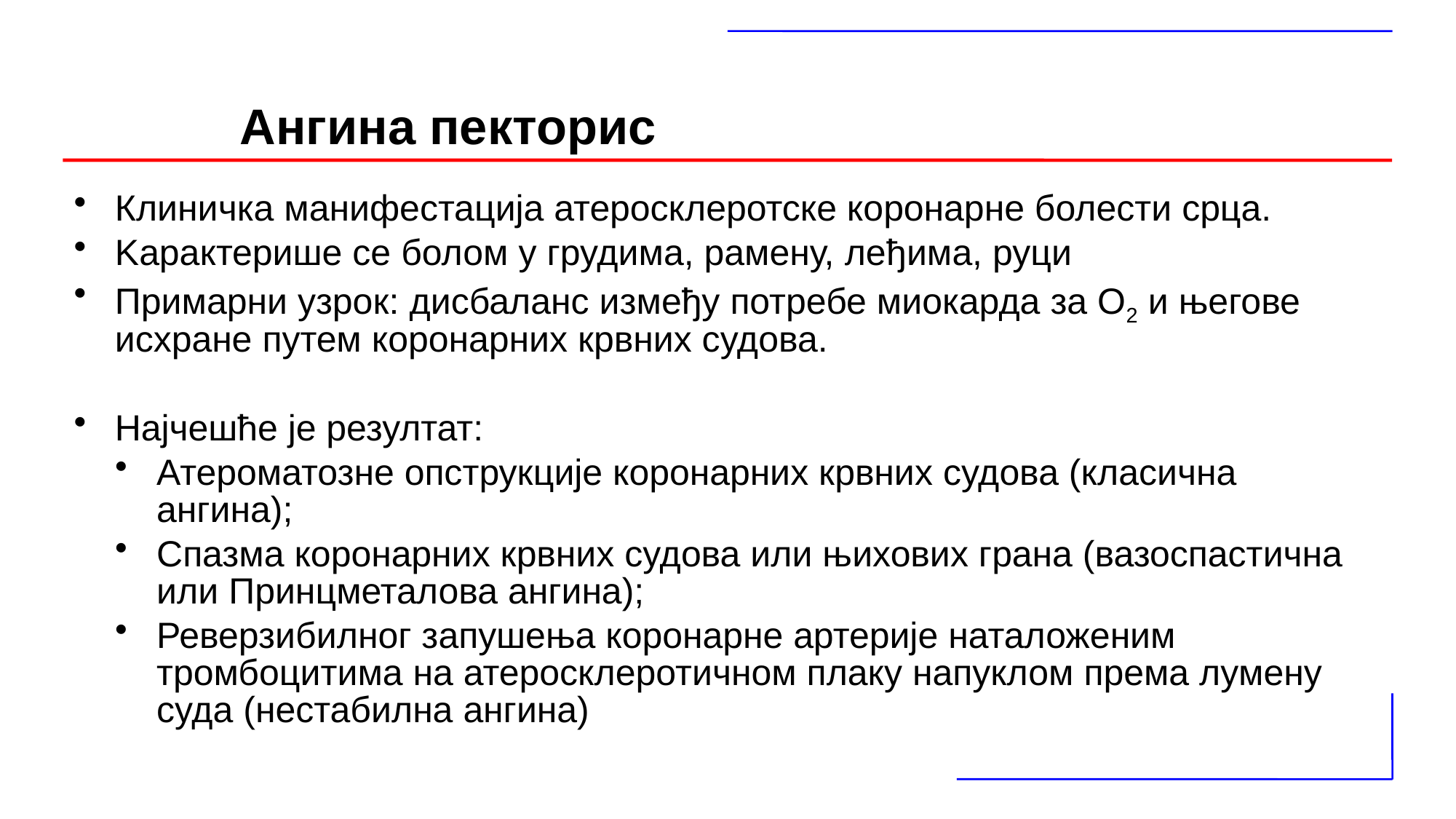

# Ангина пекторис
Клиничка манифестација атеросклеротске коронарне болести срца.
Kарактерише се болом у грудима, рамену, леђима, руци
Примарни узрок: дисбаланс између потребе миокарда за О2 и његове исхране путем коронарних крвних судова.

Најчешће је резултат:
Атероматозне опструкције коронарних крвних судова (класична ангина);
Спазма коронарних крвних судова или њихових грана (вазоспастична или Принцметалова ангина);
Реверзибилног запушења коронарне артерије наталоженим тромбоцитима на атеросклеротичном плаку напуклом према лумену суда (нестабилна ангина)